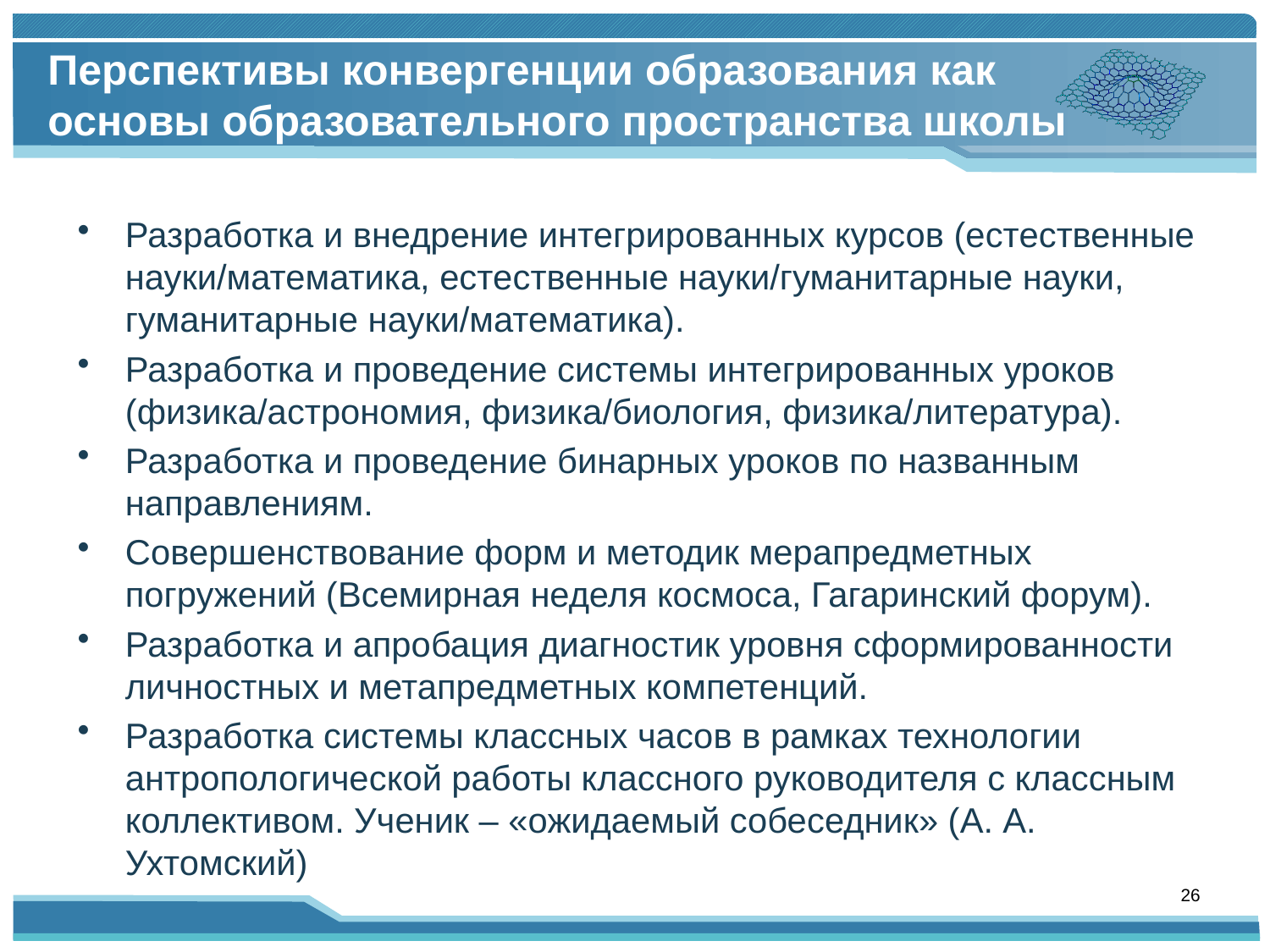

# Перспективы конвергенции образования как основы образовательного пространства школы
Разработка и внедрение интегрированных курсов (естественные науки/математика, естественные науки/гуманитарные науки, гуманитарные науки/математика).
Разработка и проведение системы интегрированных уроков (физика/астрономия, физика/биология, физика/литература).
Разработка и проведение бинарных уроков по названным направлениям.
Совершенствование форм и методик мерапредметных погружений (Всемирная неделя космоса, Гагаринский форум).
Разработка и апробация диагностик уровня сформированности личностных и метапредметных компетенций.
Разработка системы классных часов в рамках технологии антропологической работы классного руководителя с классным коллективом. Ученик – «ожидаемый собеседник» (А. А. Ухтомский)

26